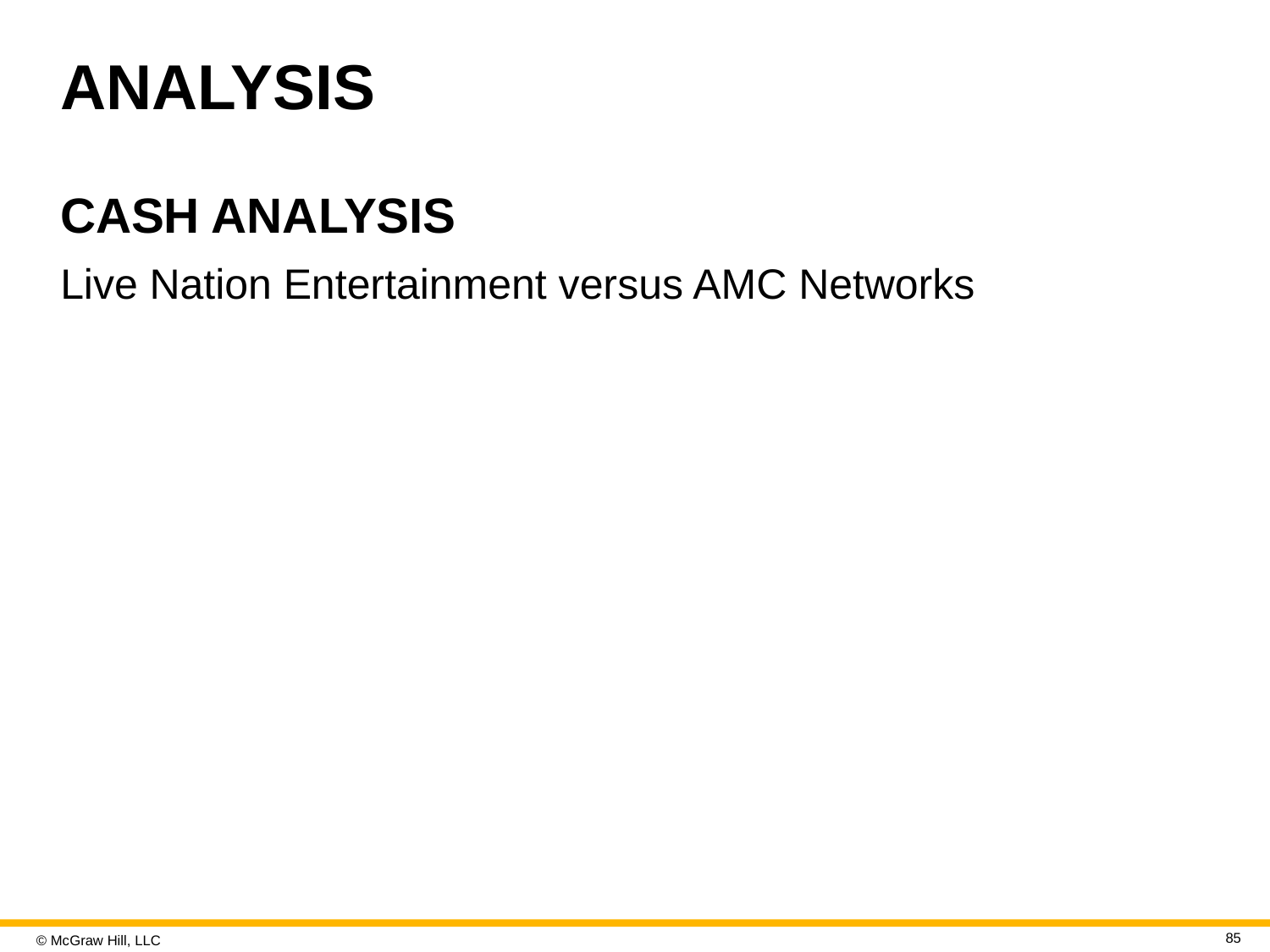

# ANALYSIS
CASH ANALYSIS
Live Nation Entertainment versus AMC Networks
85